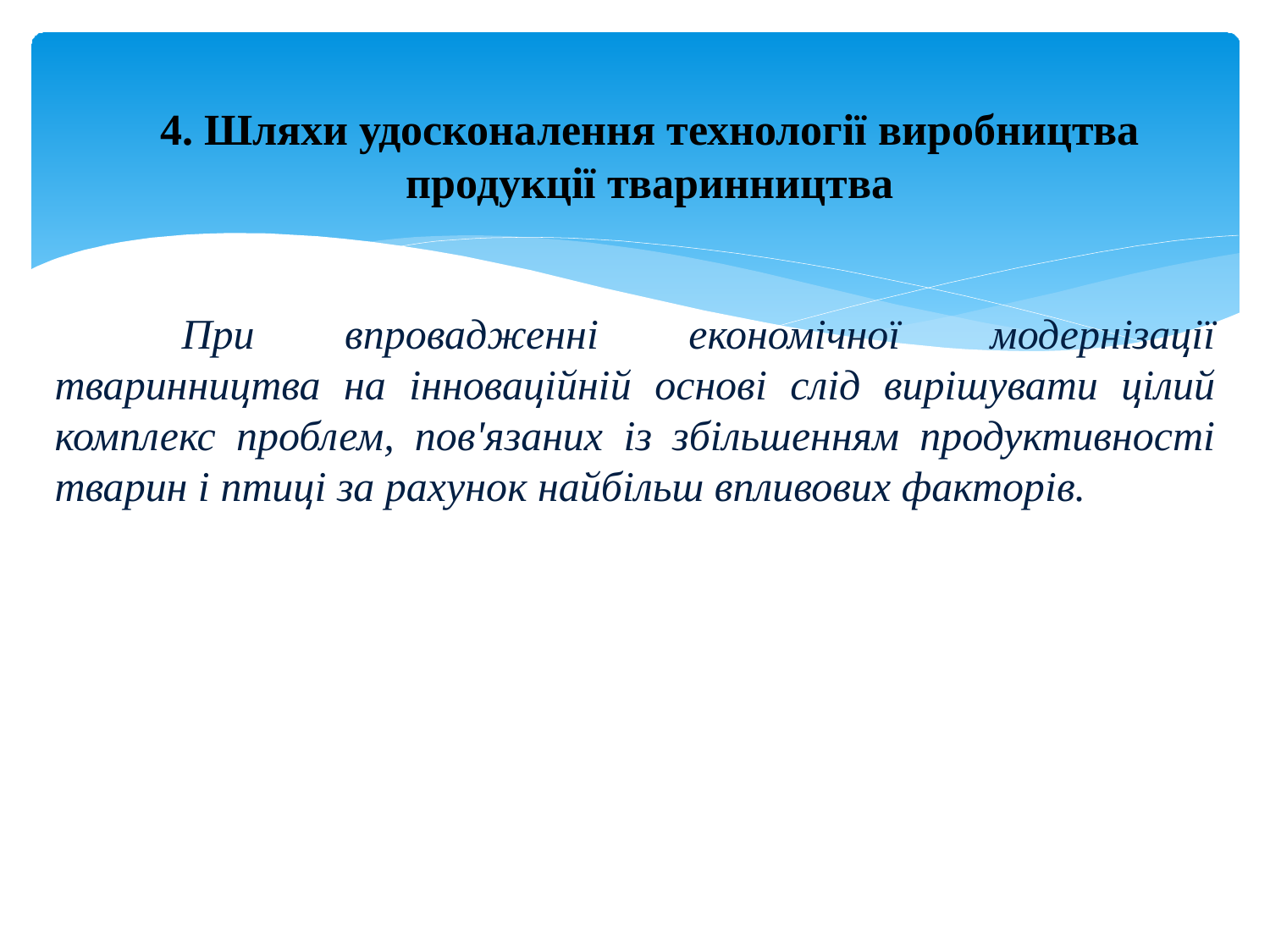

4. Шляхи удосконалення технології виробництва продукції тваринництва
	При впровадженні економічної модернізації тваринництва на інноваційній основі слід вирішувати цілий комплекс проблем, пов'язаних із збільшенням продуктивності тварин і птиці за рахунок найбільш впливових факторів.